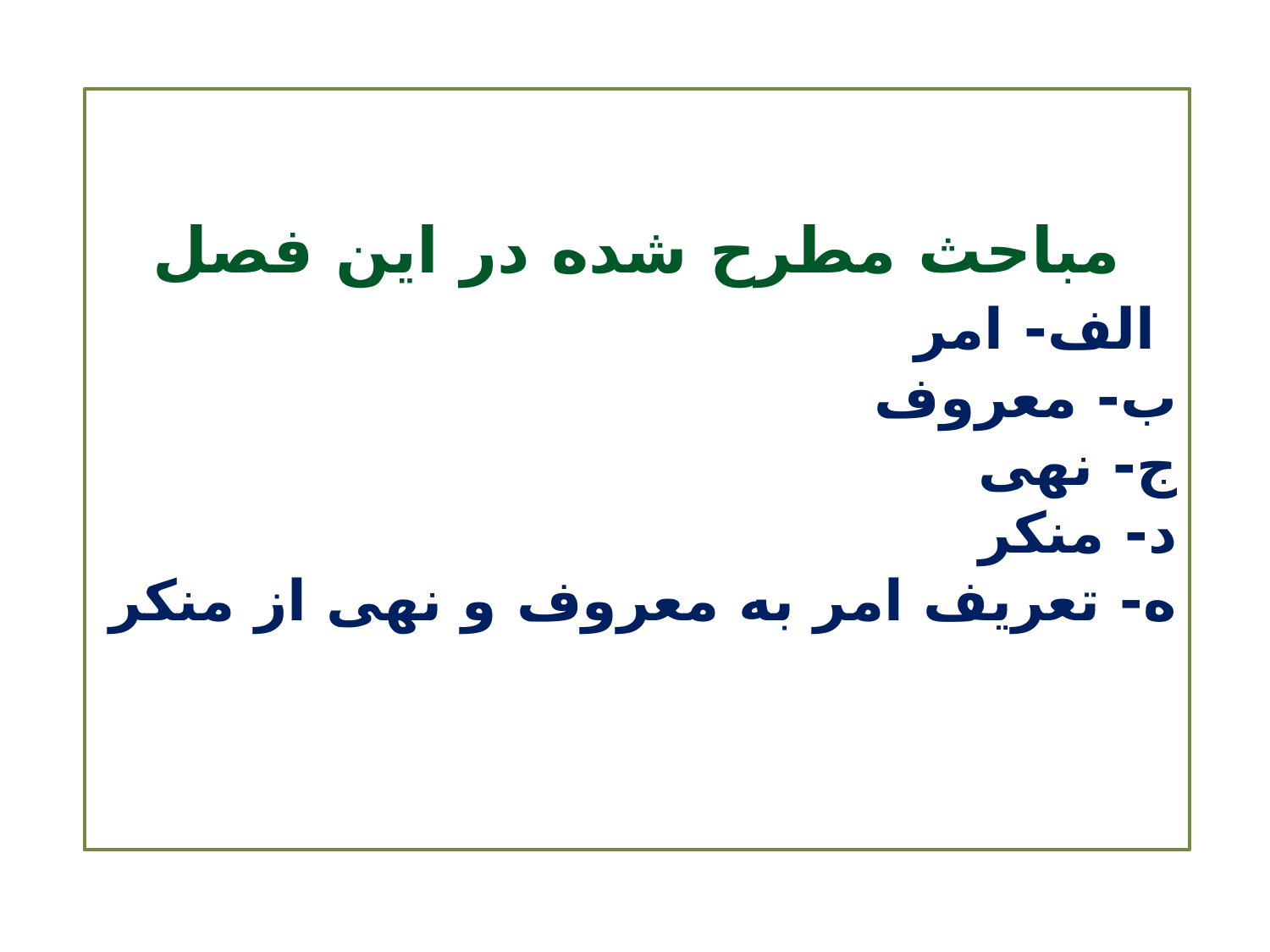

مباحث مطرح شده در این فصل
 الف- امر
ب- معروف
ج- نهی
د- منکر
ه- تعریف امر به معروف و نهی از منکر